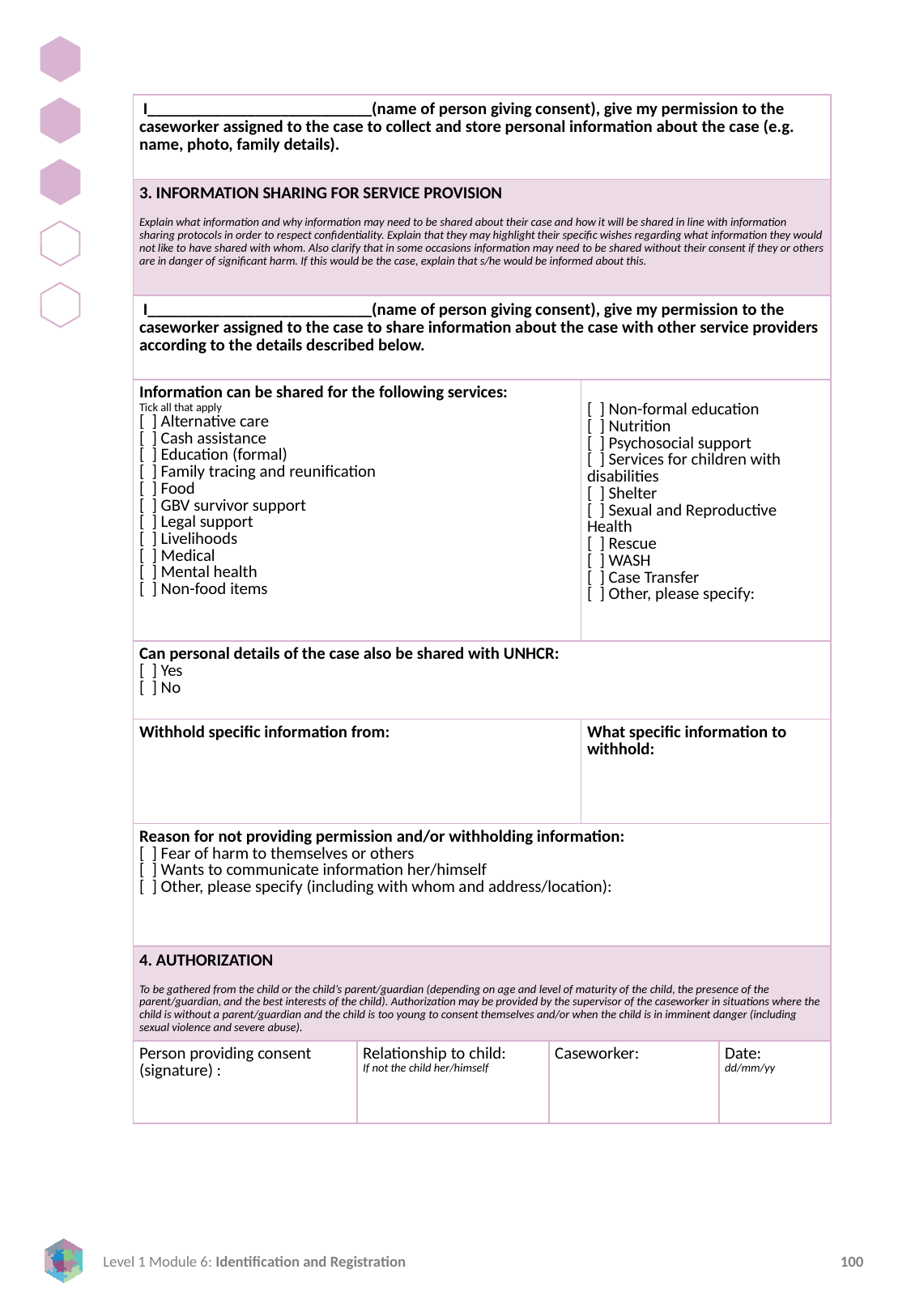

| I\_\_\_\_\_\_\_\_\_\_\_\_\_\_\_\_\_\_\_\_\_\_\_\_\_\_\_(name of person giving consent), give my permission to the caseworker assigned to the case to collect and store personal information about the case (e.g. name, photo, family details). |  |  |  |  |
| --- | --- | --- | --- | --- |
| 3. INFORMATION SHARING FOR SERVICE PROVISION Explain what information and why information may need to be shared about their case and how it will be shared in line with information sharing protocols in order to respect confidentiality. Explain that they may highlight their specific wishes regarding what information they would not like to have shared with whom. Also clarify that in some occasions information may need to be shared without their consent if they or others are in danger of significant harm. If this would be the case, explain that s/he would be informed about this. |  |  |  |  |
| I\_\_\_\_\_\_\_\_\_\_\_\_\_\_\_\_\_\_\_\_\_\_\_\_\_\_\_(name of person giving consent), give my permission to the caseworker assigned to the case to share information about the case with other service providers according to the details described below. |  |  |  |  |
| Information can be shared for the following services: Tick all that apply [ ] Alternative care [ ] Cash assistance [ ] Education (formal) [ ] Family tracing and reunification [ ] Food [ ] GBV survivor support [ ] Legal support [ ] Livelihoods [ ] Medical [ ] Mental health [ ] Non-food items |  |  | [ ] Non-formal education [ ] Nutrition [ ] Psychosocial support [ ] Services for children with disabilities [ ] Shelter [ ] Sexual and Reproductive Health [ ] Rescue [ ] WASH [ ] Case Transfer [ ] Other, please specify: |  |
| Can personal details of the case also be shared with UNHCR: [ ] Yes [ ] No |  |  |  |  |
| Withhold specific information from: |  |  | What specific information to withhold: |  |
| Reason for not providing permission and/or withholding information: [ ] Fear of harm to themselves or others [ ] Wants to communicate information her/himself [ ] Other, please specify (including with whom and address/location): |  |  |  |  |
| 4. AUTHORIZATION To be gathered from the child or the child’s parent/guardian (depending on age and level of maturity of the child, the presence of the parent/guardian, and the best interests of the child). Authorization may be provided by the supervisor of the caseworker in situations where the child is without a parent/guardian and the child is too young to consent themselves and/or when the child is in imminent danger (including sexual violence and severe abuse). |  |  |  |  |
| Person providing consent (signature) : | Relationship to child: If not the child her/himself | Caseworker: | Caseworker: | Date: dd/mm/yy |